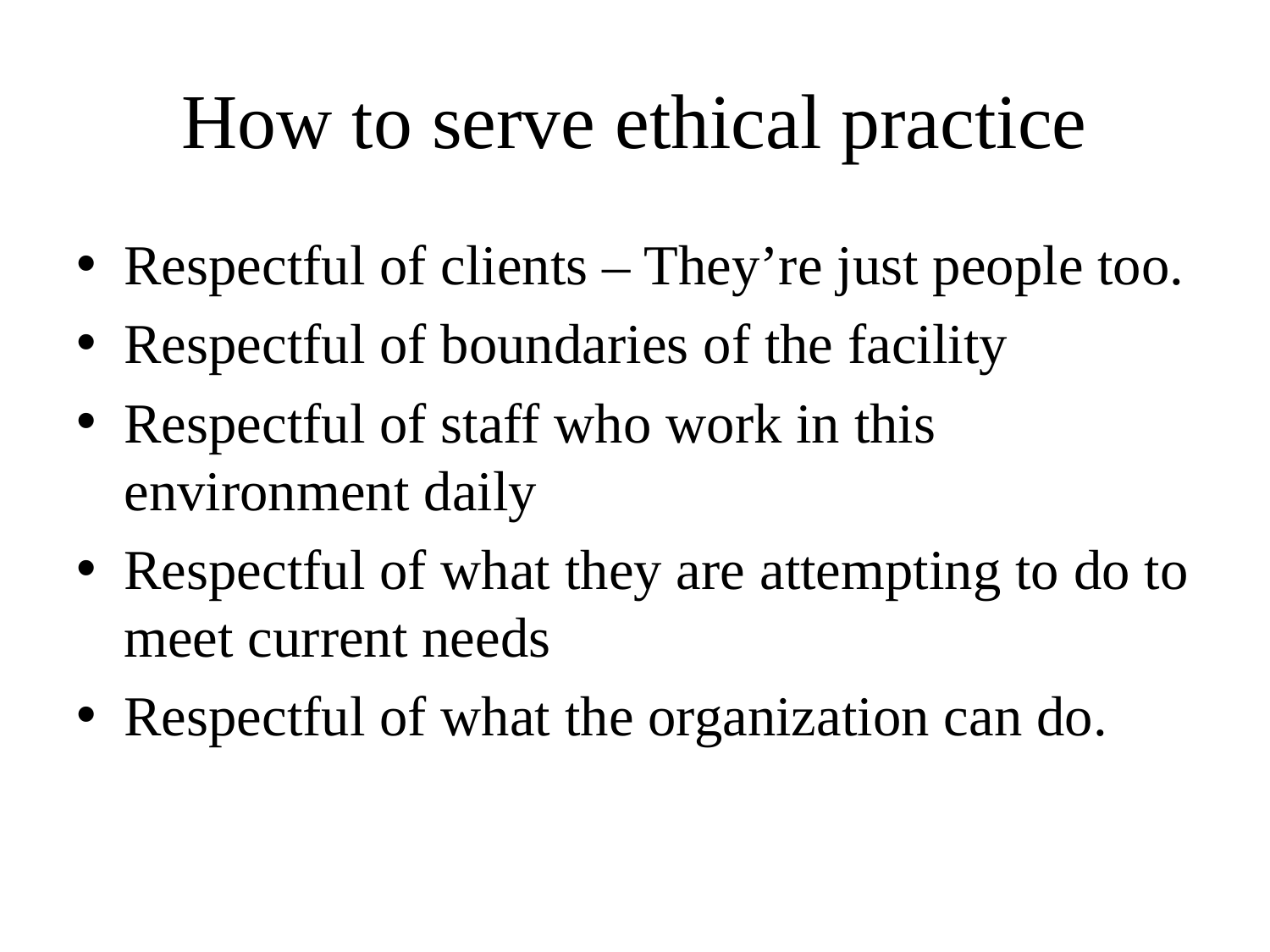

# How to serve ethical practice
Respectful of clients – They’re just people too.
Respectful of boundaries of the facility
Respectful of staff who work in this environment daily
Respectful of what they are attempting to do to meet current needs
Respectful of what the organization can do.